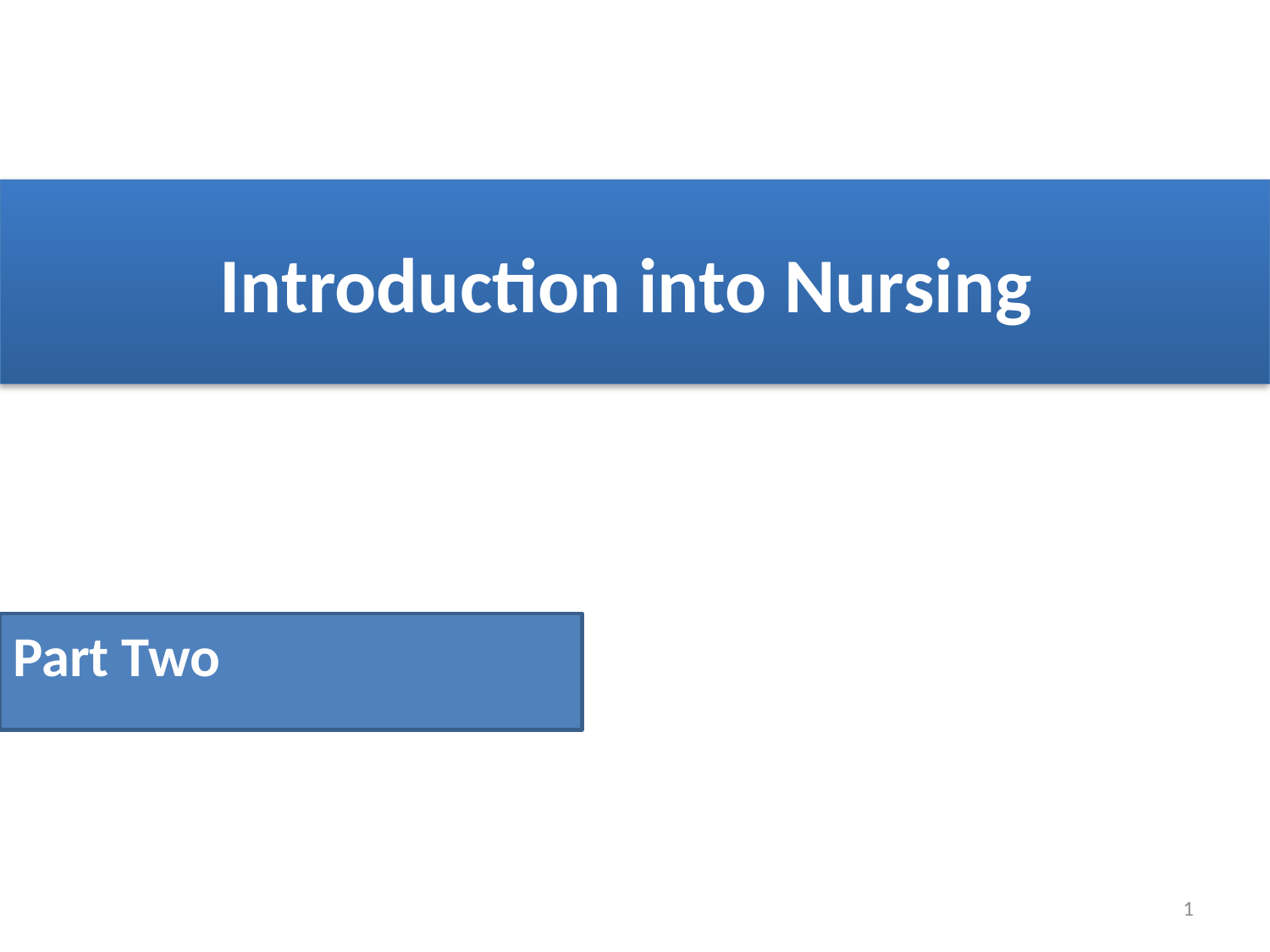

# Introduction into Nursing
Part Two
1